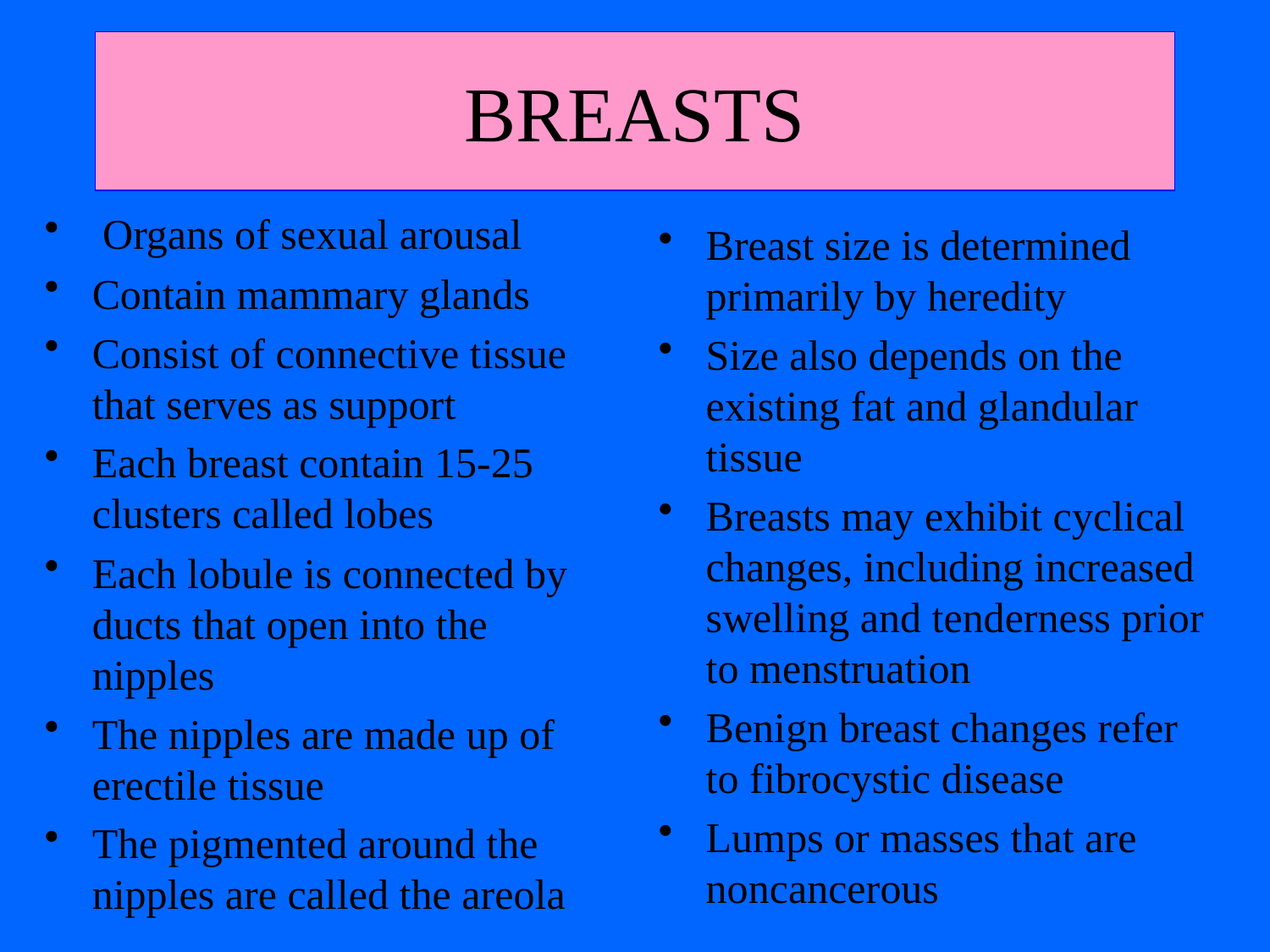

# BREASTS
 Organs of sexual arousal
Contain mammary glands
Consist of connective tissue that serves as support
Each breast contain 15-25 clusters called lobes
Each lobule is connected by ducts that open into the nipples
The nipples are made up of erectile tissue
The pigmented around the nipples are called the areola
Breast size is determined primarily by heredity
Size also depends on the existing fat and glandular tissue
Breasts may exhibit cyclical changes, including increased swelling and tenderness prior to menstruation
Benign breast changes refer to fibrocystic disease
Lumps or masses that are noncancerous